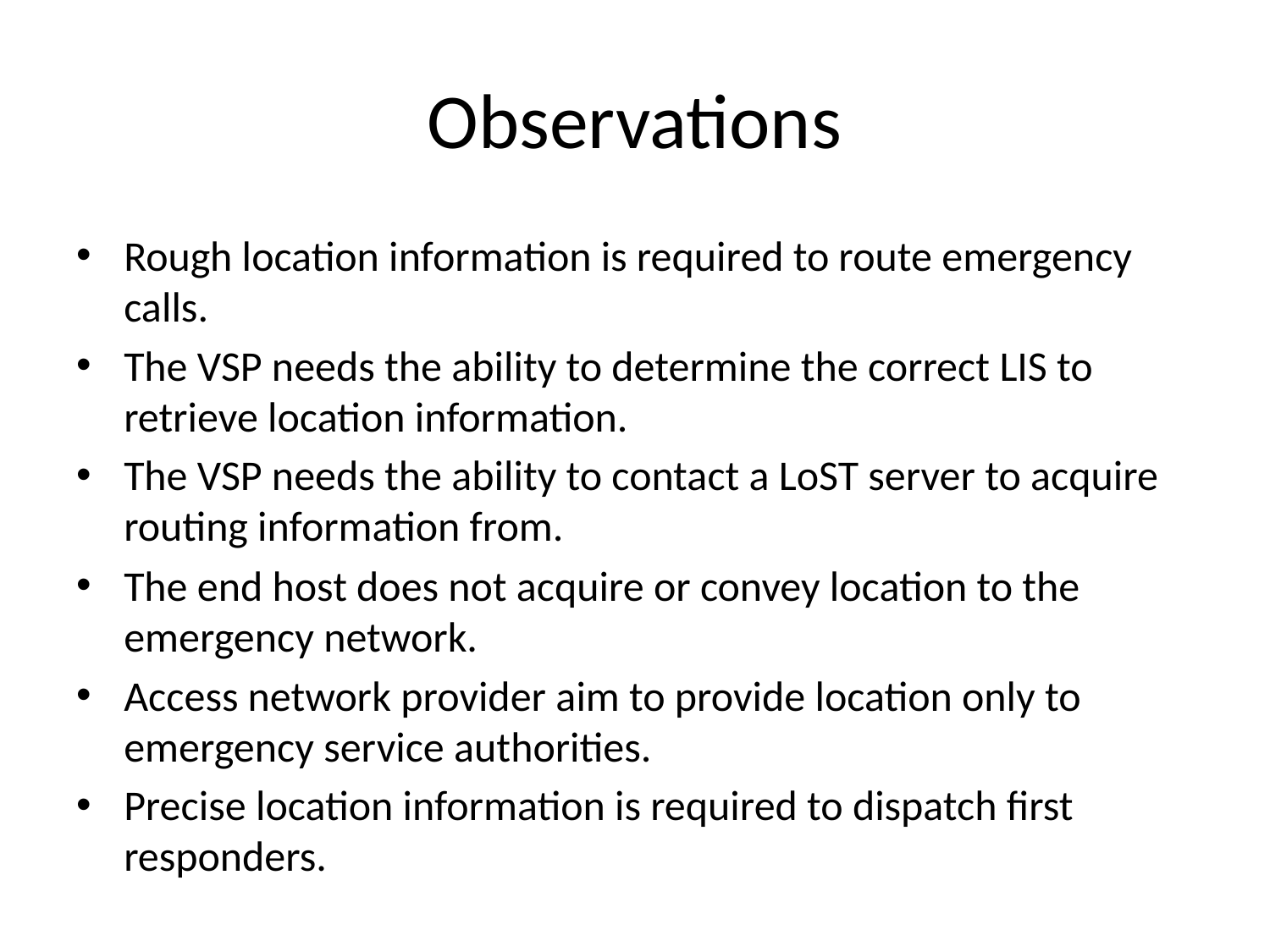

# Observations
Rough location information is required to route emergency calls.
The VSP needs the ability to determine the correct LIS to retrieve location information.
The VSP needs the ability to contact a LoST server to acquire routing information from.
The end host does not acquire or convey location to the emergency network.
Access network provider aim to provide location only to emergency service authorities.
Precise location information is required to dispatch first responders.